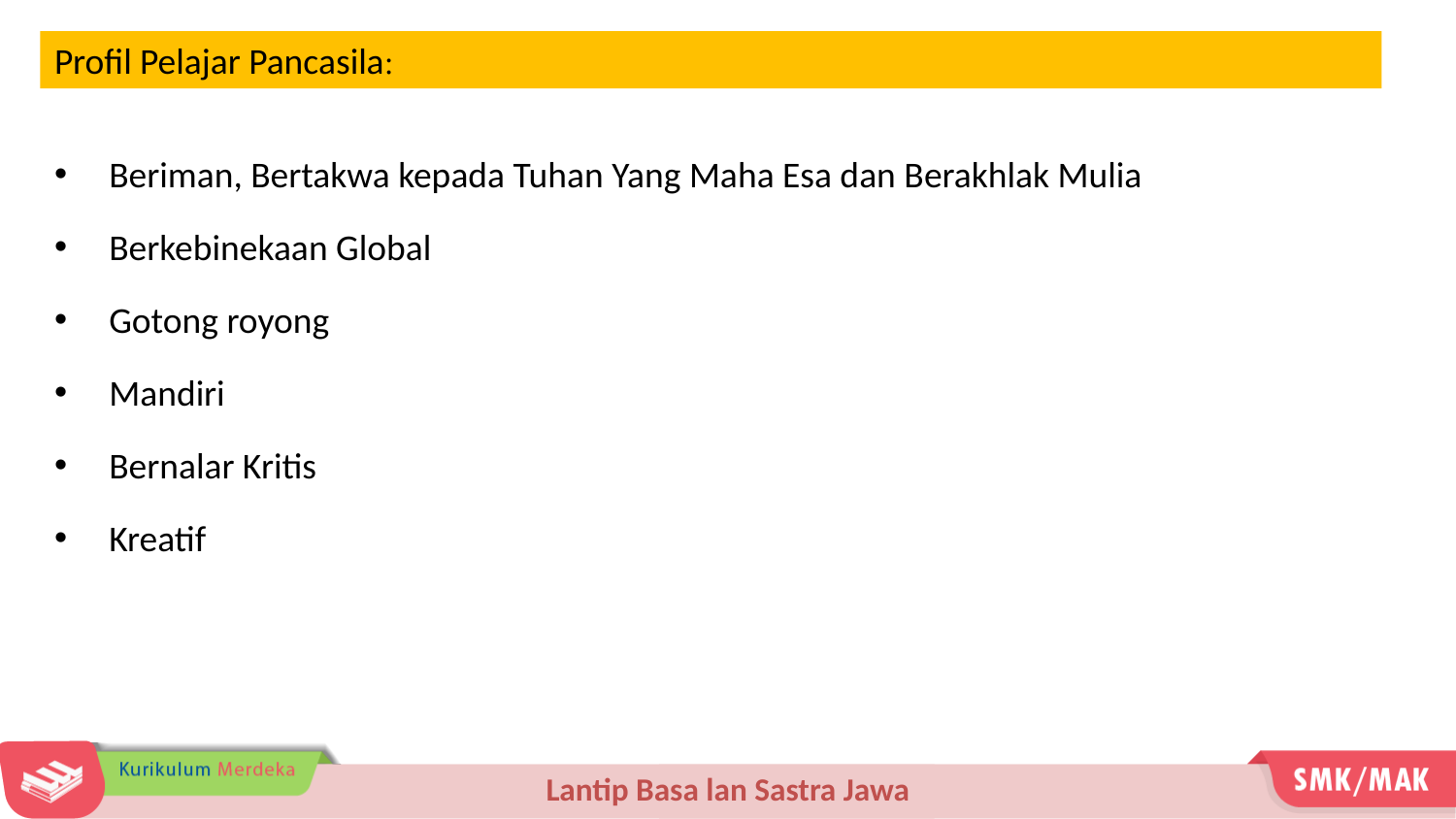

Profil Pelajar Pancasila:
Beriman, Bertakwa kepada Tuhan Yang Maha Esa dan Berakhlak Mulia
Berkebinekaan Global
Gotong royong
Mandiri
Bernalar Kritis
Kreatif